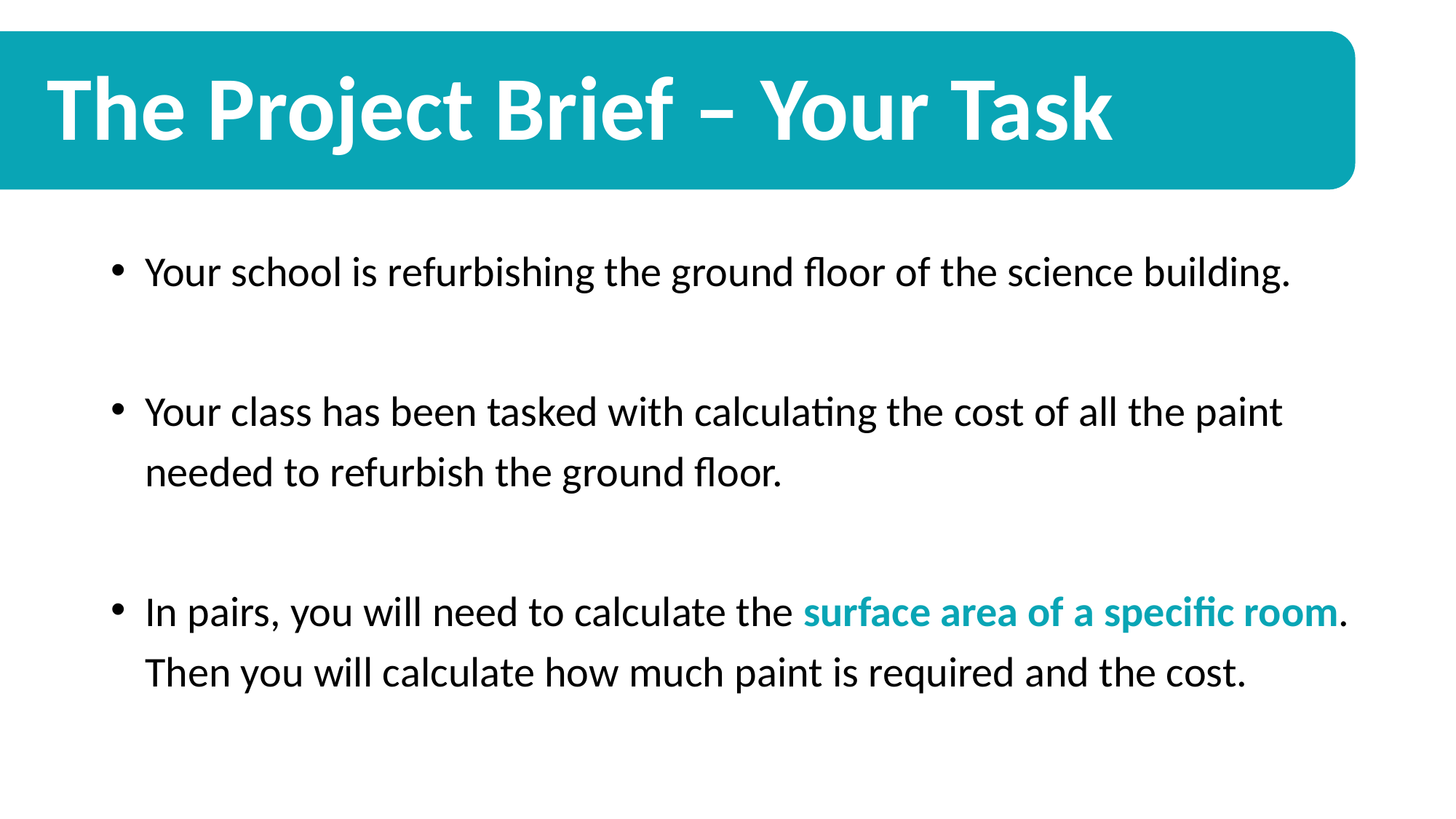

The Project Brief – Your Task
#
Your school is refurbishing the ground floor of the science building.

Your class has been tasked with calculating the cost of all the paint needed to refurbish the ground floor.

In pairs, you will need to calculate the surface area of a specific room. Then you will calculate how much paint is required and the cost.